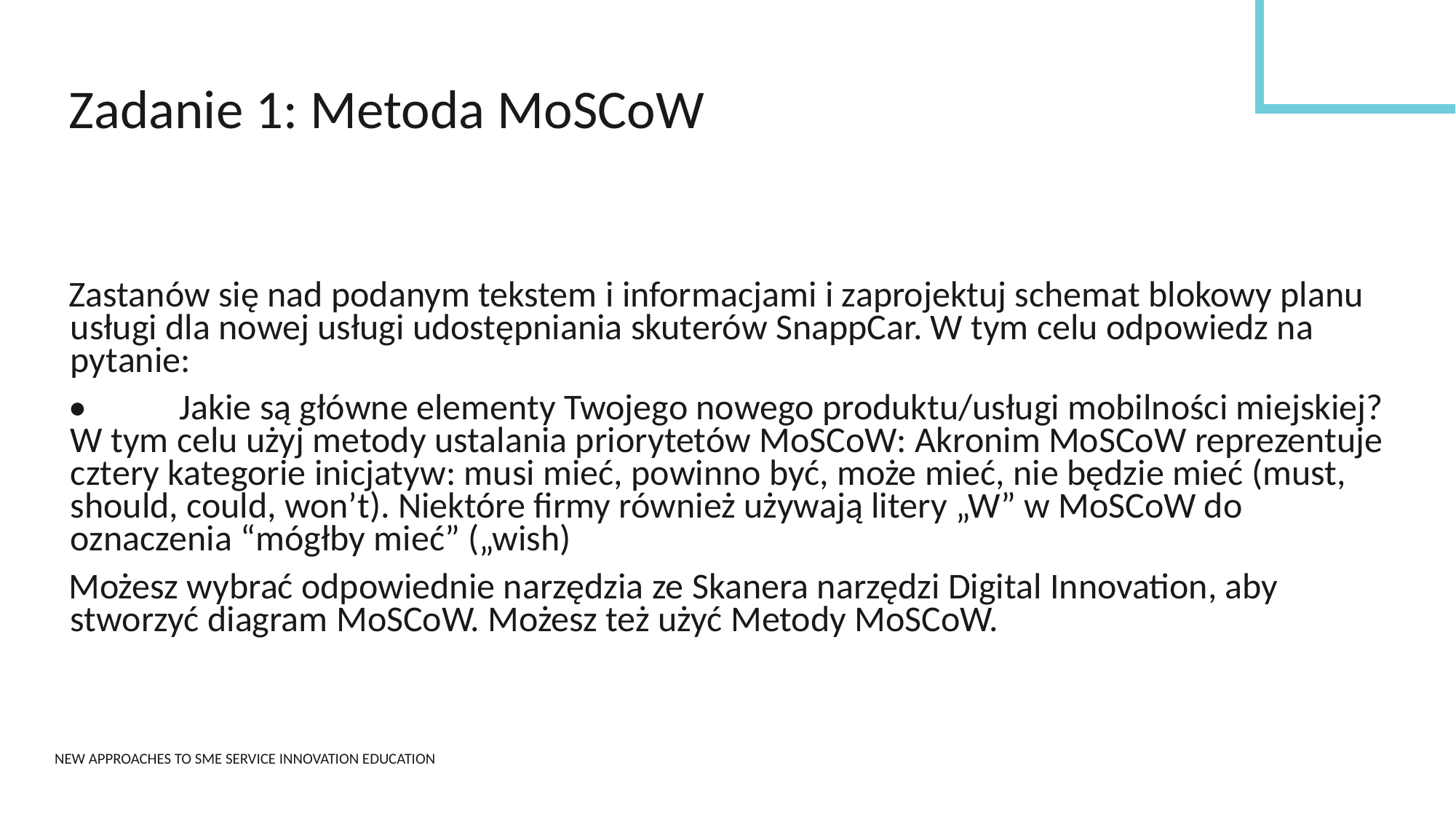

Zadanie 1: Metoda MoSCoW
Zastanów się nad podanym tekstem i informacjami i zaprojektuj schemat blokowy planu usługi dla nowej usługi udostępniania skuterów SnappCar. W tym celu odpowiedz na pytanie:
•	Jakie są główne elementy Twojego nowego produktu/usługi mobilności miejskiej? W tym celu użyj metody ustalania priorytetów MoSCoW: Akronim MoSCoW reprezentuje cztery kategorie inicjatyw: musi mieć, powinno być, może mieć, nie będzie mieć (must, should, could, won’t). Niektóre firmy również używają litery „W” w MoSCoW do oznaczenia “mógłby mieć” („wish)
Możesz wybrać odpowiednie narzędzia ze Skanera narzędzi Digital Innovation, aby stworzyć diagram MoSCoW. Możesz też użyć Metody MoSCoW.